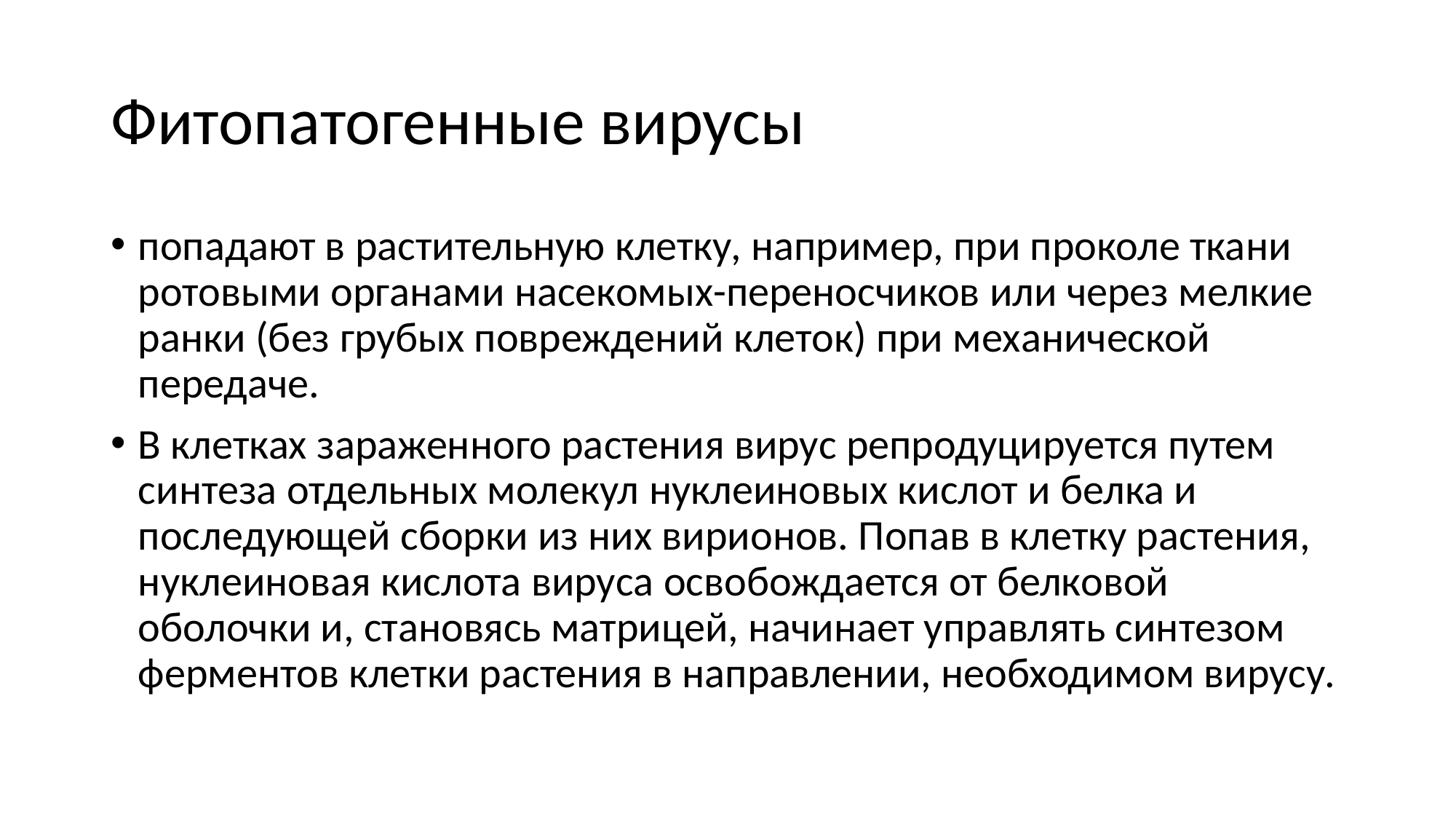

# Фитопатогенные вирусы
попадают в растительную клетку, например, при проколе ткани ротовыми органами насекомых-переносчиков или через мелкие ранки (без грубых повреждений клеток) при механической передаче.
В клетках зараженного растения вирус репродуцируется путем синтеза отдельных молекул нуклеиновых кислот и белка и последующей сборки из них вирионов. Попав в клетку растения, нуклеиновая кислота вируса освобождается от белковой оболочки и, становясь матрицей, начинает управлять синтезом ферментов клетки растения в направлении, необходимом вирусу.